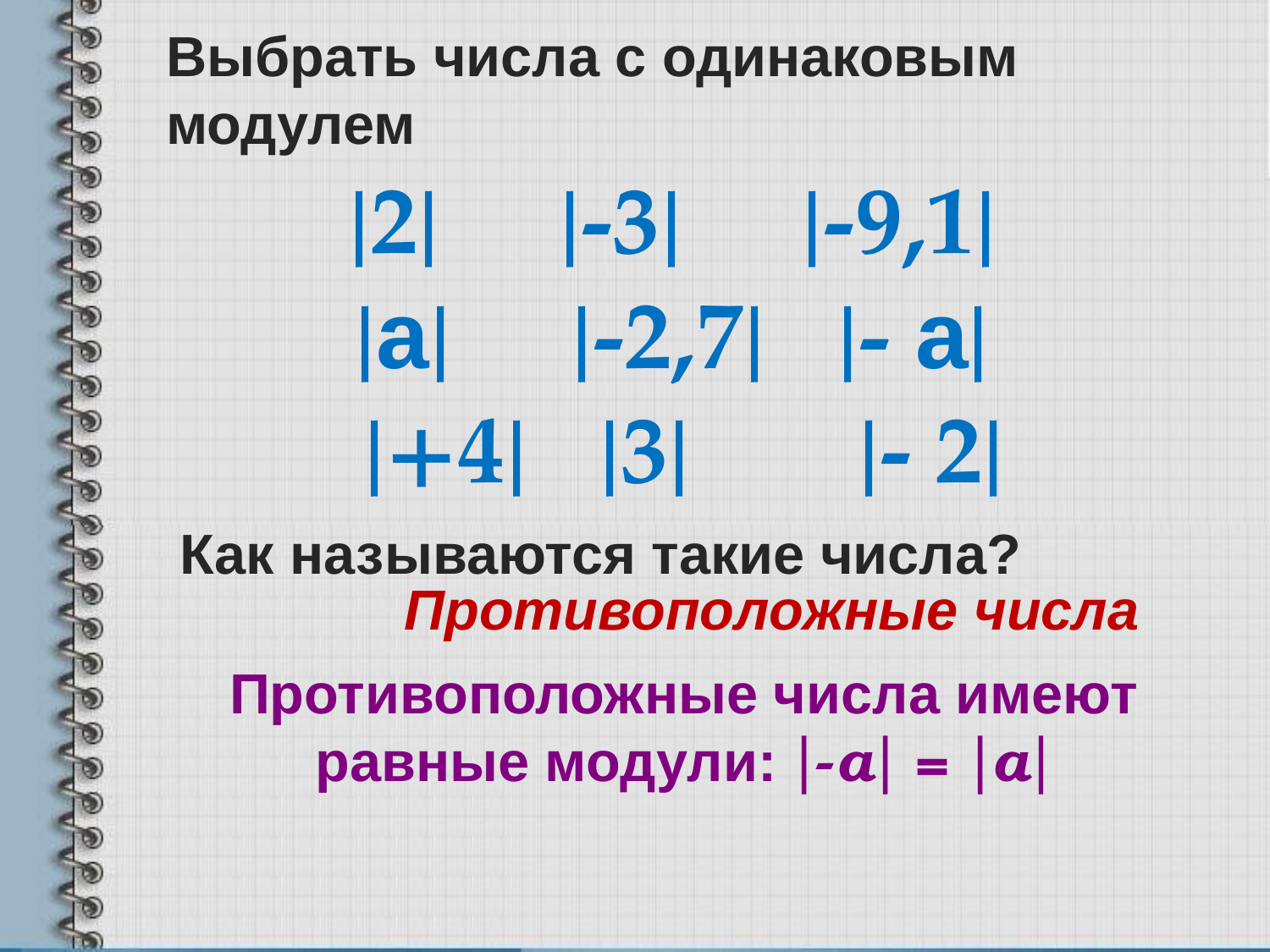

Выбрать числа с одинаковым модулем
|2|     |-3|     |-9,1|
|а|     |-2,7|   |- а|
|+4|   |3|       |- 2|
Как называются такие числа?
Противоположные числа
Противоположные числа имеют равные модули: |-a| = |a|